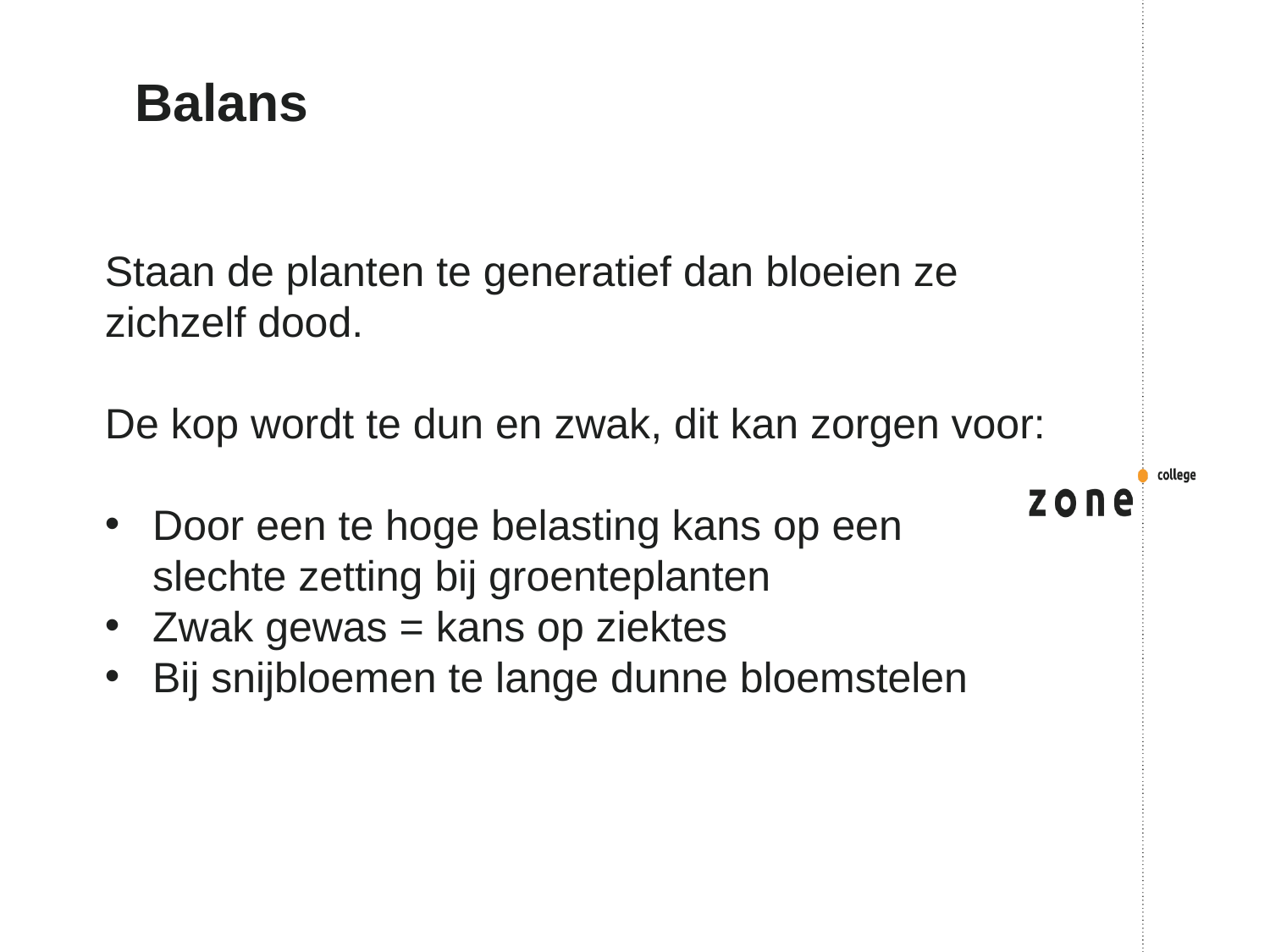

# Balans
Staan de planten te generatief dan bloeien ze zichzelf dood.

De kop wordt te dun en zwak, dit kan zorgen voor:

Door een te hoge belasting kans op een slechte zetting bij groenteplanten
Zwak gewas = kans op ziektes
Bij snijbloemen te lange dunne bloemstelen